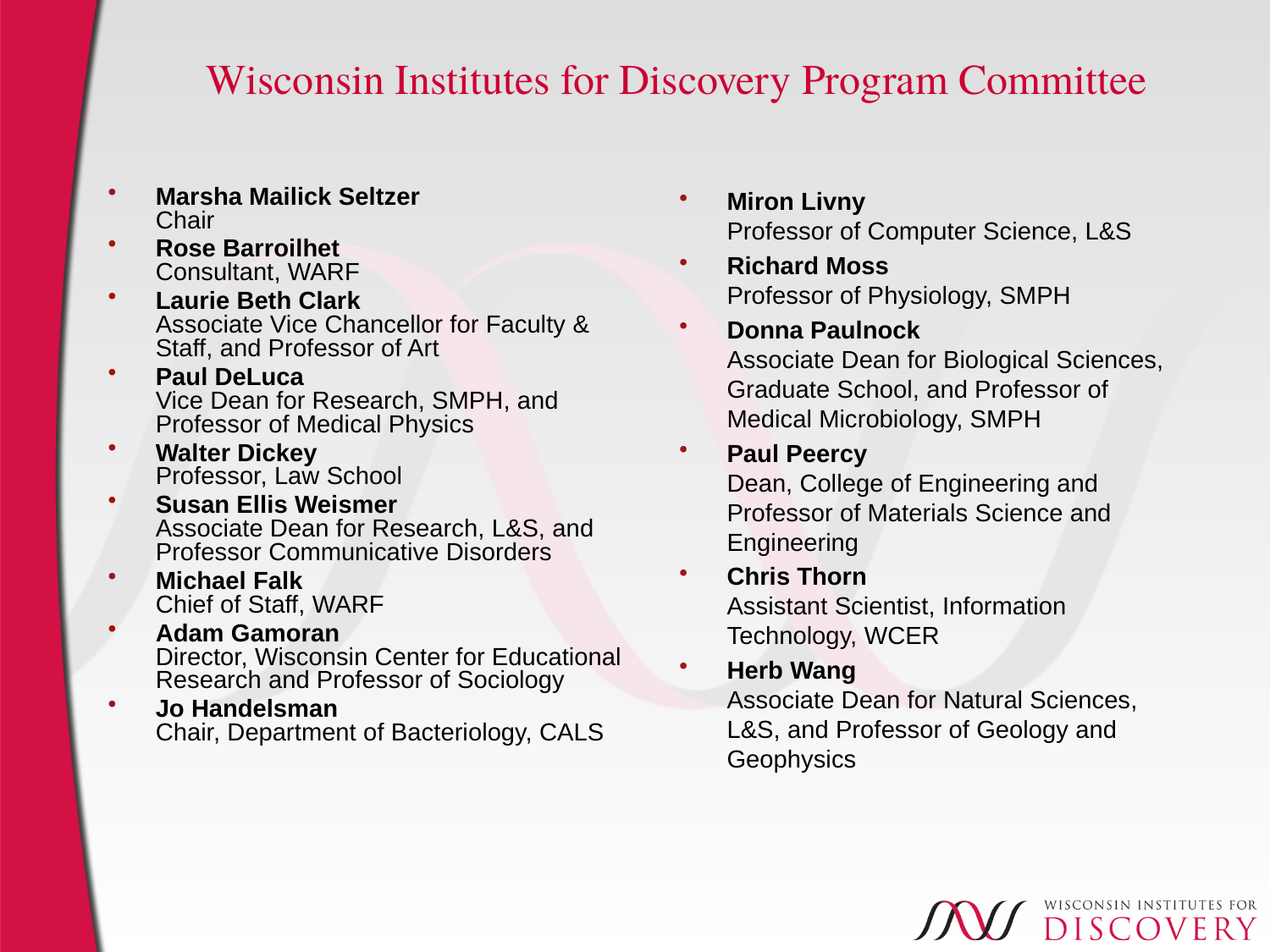

# Wisconsin Institutes for Discovery Program Committee
Marsha Mailick Seltzer
Chair
Rose Barroilhet
Consultant, WARF
Laurie Beth Clark
Associate Vice Chancellor for Faculty & Staff, and Professor of Art
Paul DeLuca
Vice Dean for Research, SMPH, and Professor of Medical Physics
Walter Dickey
Professor, Law School
Susan Ellis Weismer
Associate Dean for Research, L&S, and Professor Communicative Disorders
Michael Falk
Chief of Staff, WARF
Adam Gamoran
Director, Wisconsin Center for Educational Research and Professor of Sociology
Jo Handelsman
Chair, Department of Bacteriology, CALS
Miron Livny
Professor of Computer Science, L&S
Richard Moss
Professor of Physiology, SMPH
Donna Paulnock
Associate Dean for Biological Sciences, Graduate School, and Professor of Medical Microbiology, SMPH
Paul Peercy
Dean, College of Engineering and Professor of Materials Science and Engineering
Chris Thorn
Assistant Scientist, Information Technology, WCER
Herb Wang
Associate Dean for Natural Sciences, L&S, and Professor of Geology and Geophysics